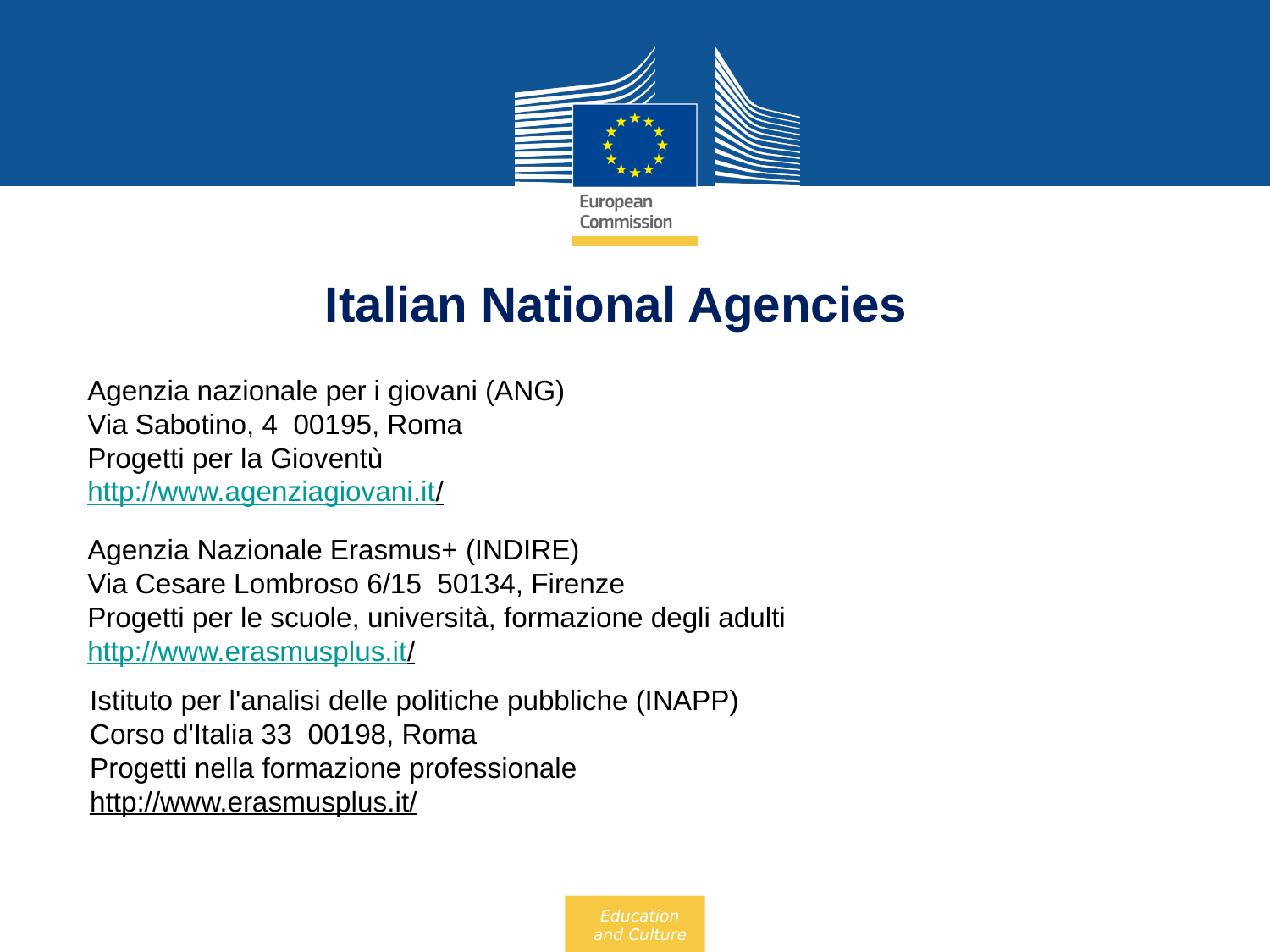

# Italian National Agencies
Agenzia nazionale per i giovani (ANG)
Via Sabotino, 4  00195, Roma
Progetti per la Gioventù
http://www.agenziagiovani.it/
Agenzia Nazionale Erasmus+ (INDIRE)
Via Cesare Lombroso 6/15  50134, Firenze
Progetti per le scuole, università, formazione degli adulti
http://www.erasmusplus.it/
Istituto per l'analisi delle politiche pubbliche (INAPP)
Corso d'Italia 33  00198, Roma
Progetti nella formazione professionale
http://www.erasmusplus.it/